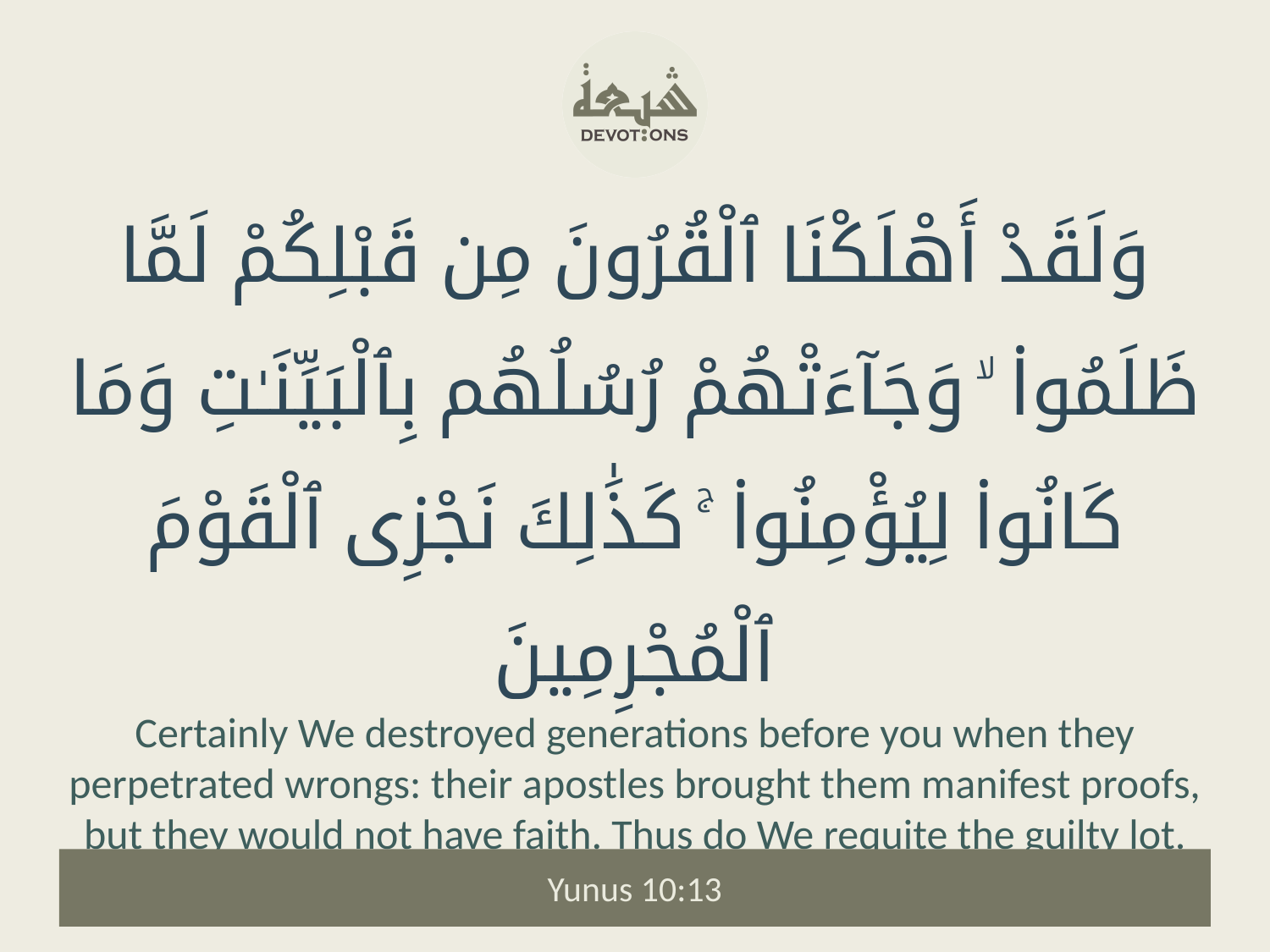

وَلَقَدْ أَهْلَكْنَا ٱلْقُرُونَ مِن قَبْلِكُمْ لَمَّا ظَلَمُوا۟ ۙ وَجَآءَتْهُمْ رُسُلُهُم بِٱلْبَيِّنَـٰتِ وَمَا كَانُوا۟ لِيُؤْمِنُوا۟ ۚ كَذَٰلِكَ نَجْزِى ٱلْقَوْمَ ٱلْمُجْرِمِينَ
Certainly We destroyed generations before you when they perpetrated wrongs: their apostles brought them manifest proofs, but they would not have faith. Thus do We requite the guilty lot.
Yunus 10:13